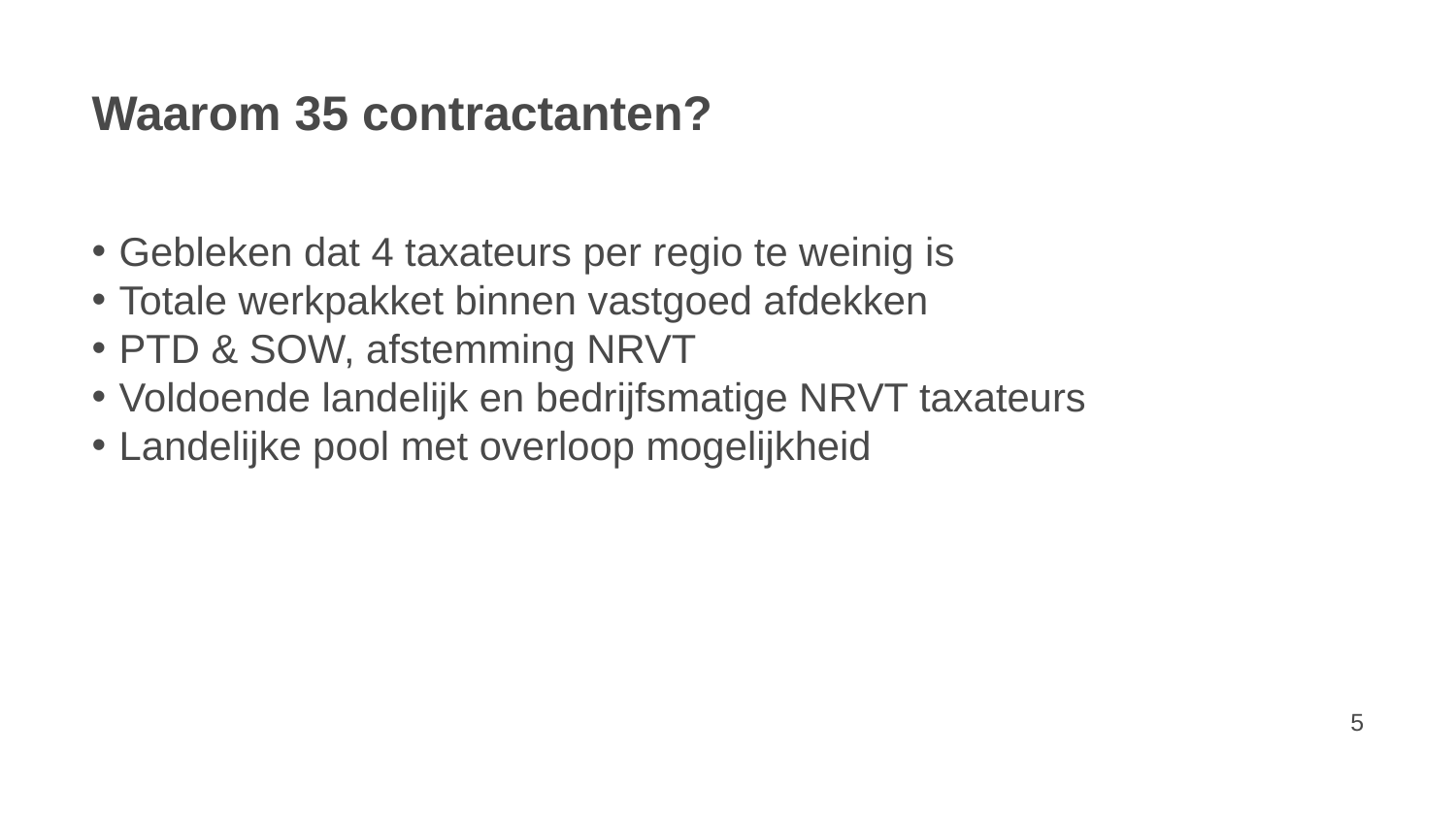

# Waarom 35 contractanten?
Gebleken dat 4 taxateurs per regio te weinig is
Totale werkpakket binnen vastgoed afdekken
PTD & SOW, afstemming NRVT
Voldoende landelijk en bedrijfsmatige NRVT taxateurs
Landelijke pool met overloop mogelijkheid